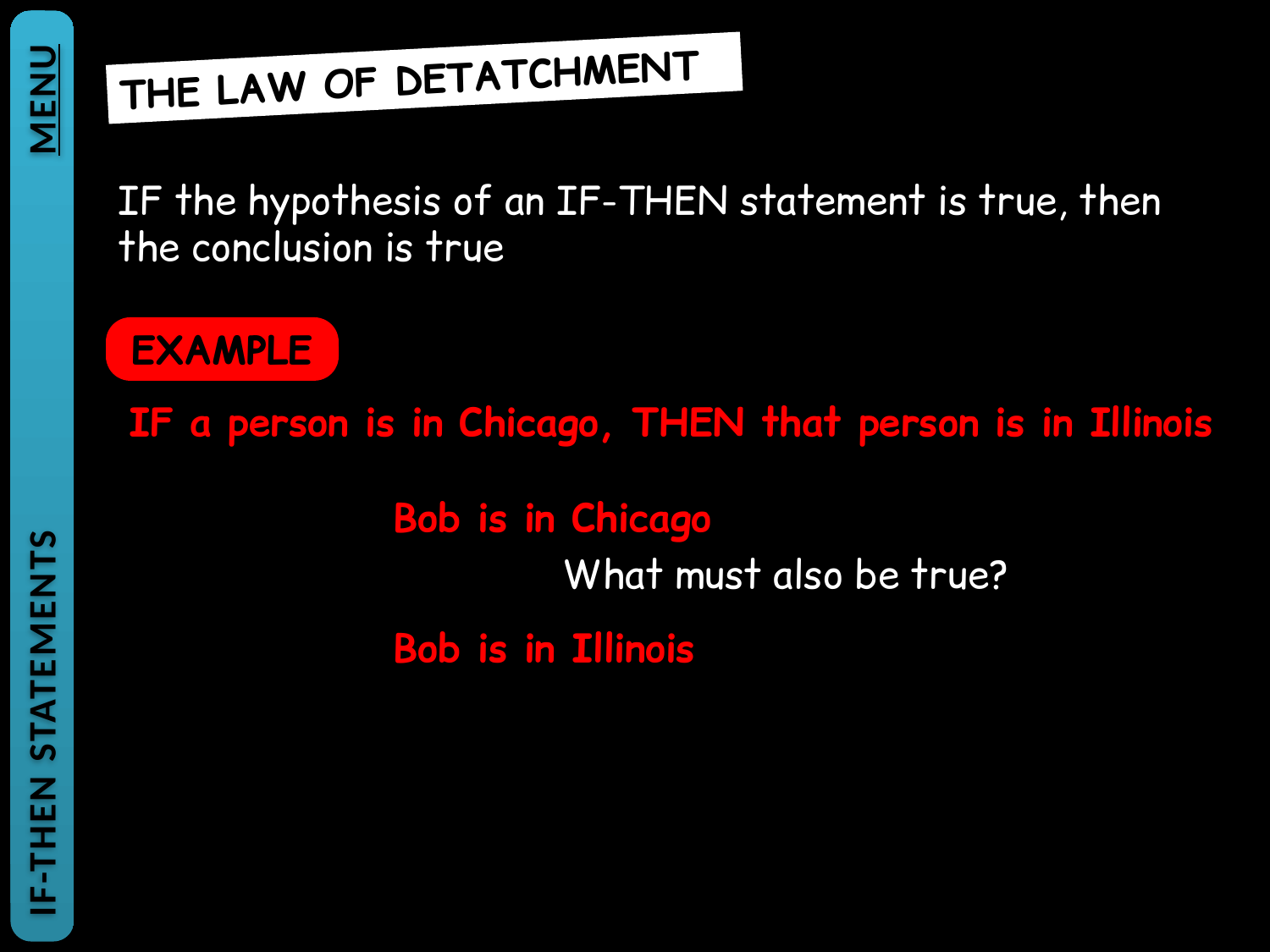

THE LAW OF DETATCHMENT
IF the hypothesis of an IF-THEN statement is true, then the conclusion is true
EXAMPLE
IF a person is in Chicago, THEN that person is in Illinois
IF-THEN STATEMENTS			MENU
Bob is in Chicago
What must also be true?
Bob is in Illinois